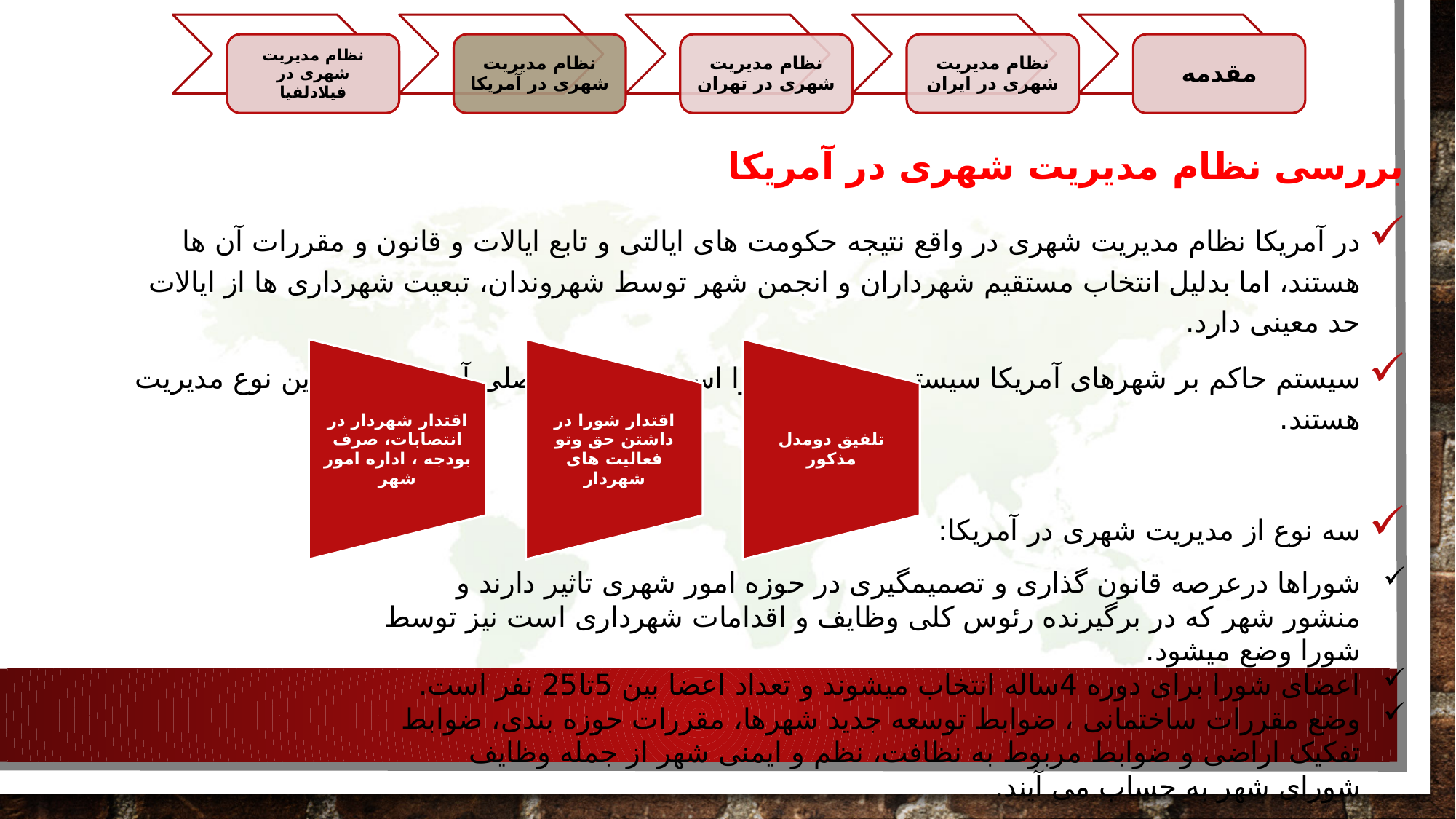

نظام مدیریت شهری در ایران
نظام مدیریت شهری در تهران
نظام مدیریت شهری در آمریکا
مقدمه
بررسی نظام مدیریت شهری در آمریکا
در آمریکا نظام مدیریت شهری در واقع نتیجه حکومت های ایالتی و تابع ایالات و قانون و مقررات آن ها هستند، اما بدلیل انتخاب مستقیم شهرداران و انجمن شهر توسط شهروندان، تبعیت شهرداری ها از ایالات حد معینی دارد.
سیستم حاکم بر شهرهای آمریکا سیستم شهردار-شورا است و 26شهراصلی آمریکا دارای این نوع مدیریت هستند.

سه نوع از مدیریت شهری در آمریکا:
تلفیق دومدل مذکور
شوراها درعرصه قانون گذاری و تصمیمگیری در حوزه امور شهری تاثیر دارند و منشور شهر که در برگیرنده رئوس کلی وظایف و اقدامات شهرداری است نیز توسط شورا وضع میشود.
اعضای شورا برای دوره 4ساله انتخاب میشوند و تعداد اعضا بین 5تا25 نفر است.
وضع مقررات ساختمانی ، ضوابط توسعه جدید شهرها، مقررات حوزه بندی، ضوابط تفکیک اراضی و ضوابط مربوط به نظافت، نظم و ایمنی شهر از جمله وظایف شورای شهر به حساب می آیند.